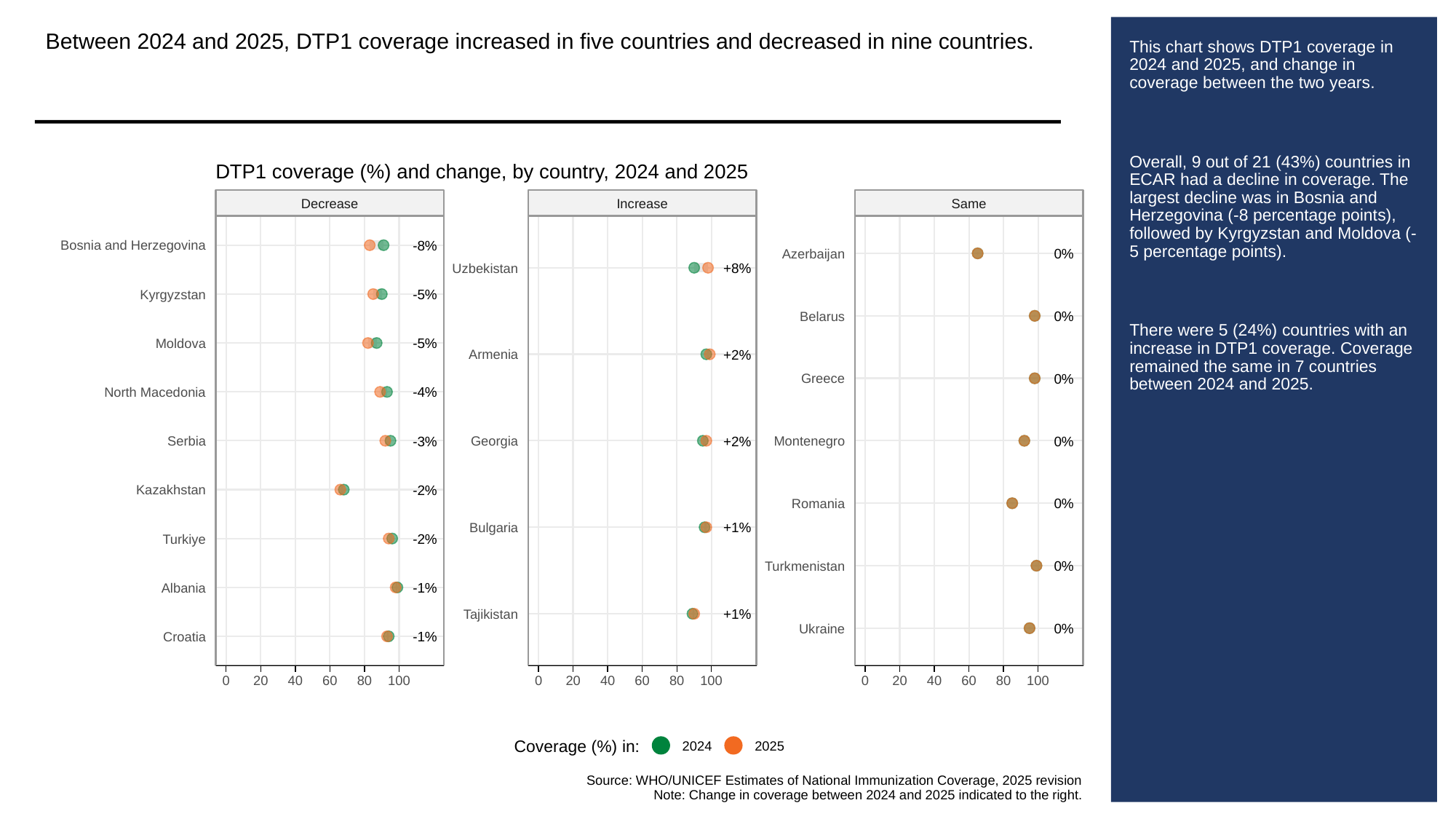

Between 2024 and 2025, DTP1 coverage increased in five countries and decreased in nine countries.
# This chart shows DTP1 coverage in 2024 and 2025, and change in coverage between the two years.

Overall, 9 out of 21 (43%) countries in ECAR had a decline in coverage. The largest decline was in Bosnia and Herzegovina (-8 percentage points), followed by Kyrgyzstan and Moldova (-5 percentage points).

There were 5 (24%) countries with an increase in DTP1 coverage. Coverage remained the same in 7 countries between 2024 and 2025.

DTP1 coverage (%) and change, by country, 2024 and 2025

Decrease
Increase
Same

-8%
Bosnia and Herzegovina

0%
Azerbaijan

+8%
Uzbekistan

-5%
Kyrgyzstan

0%
Belarus

-5%
Moldova

+2%
Armenia

0%
Greece

-4%
North Macedonia

-3%
+2%
0%
Serbia
Georgia
Montenegro

-2%
Kazakhstan

0%
Romania

+1%
Bulgaria

-2%
Turkiye

0%
Turkmenistan

-1%
Albania

+1%
Tajikistan

0%
Ukraine

-1%
Croatia

0
20
40
60
80
100
0
20
40
60
80
100
0
20
40
60
80
100

Coverage (%) in:
2024
2025
Source: WHO/UNICEF Estimates of National Immunization Coverage, 2025 revision
Note: Change in coverage between 2024 and 2025 indicated to the right.